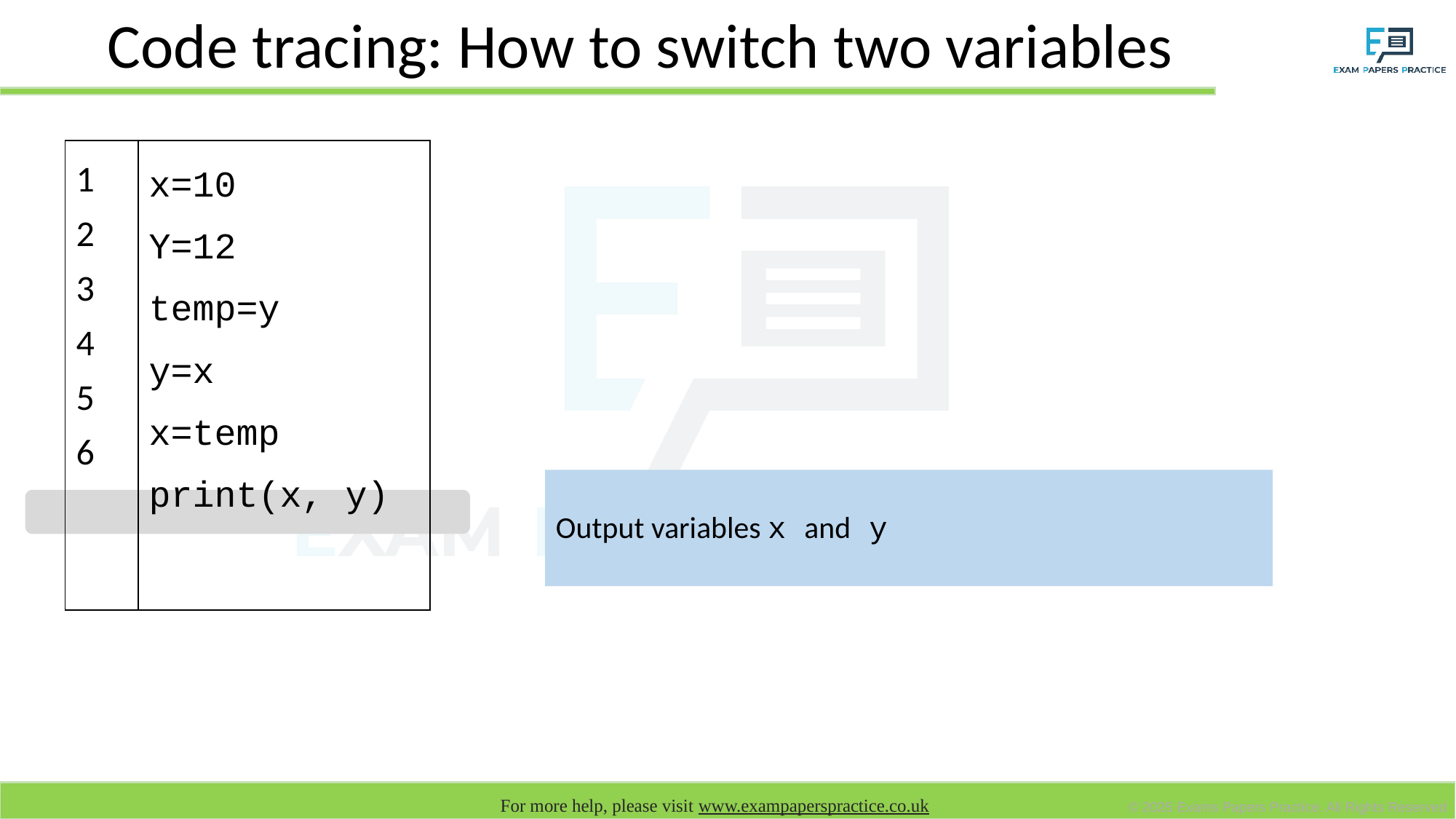

# Code tracing: How to switch two variables
| 1 2 3 4 5 6 | x=10 Y=12 temp=y y=x x=temp print(x, y) |
| --- | --- |

Output variables x and y